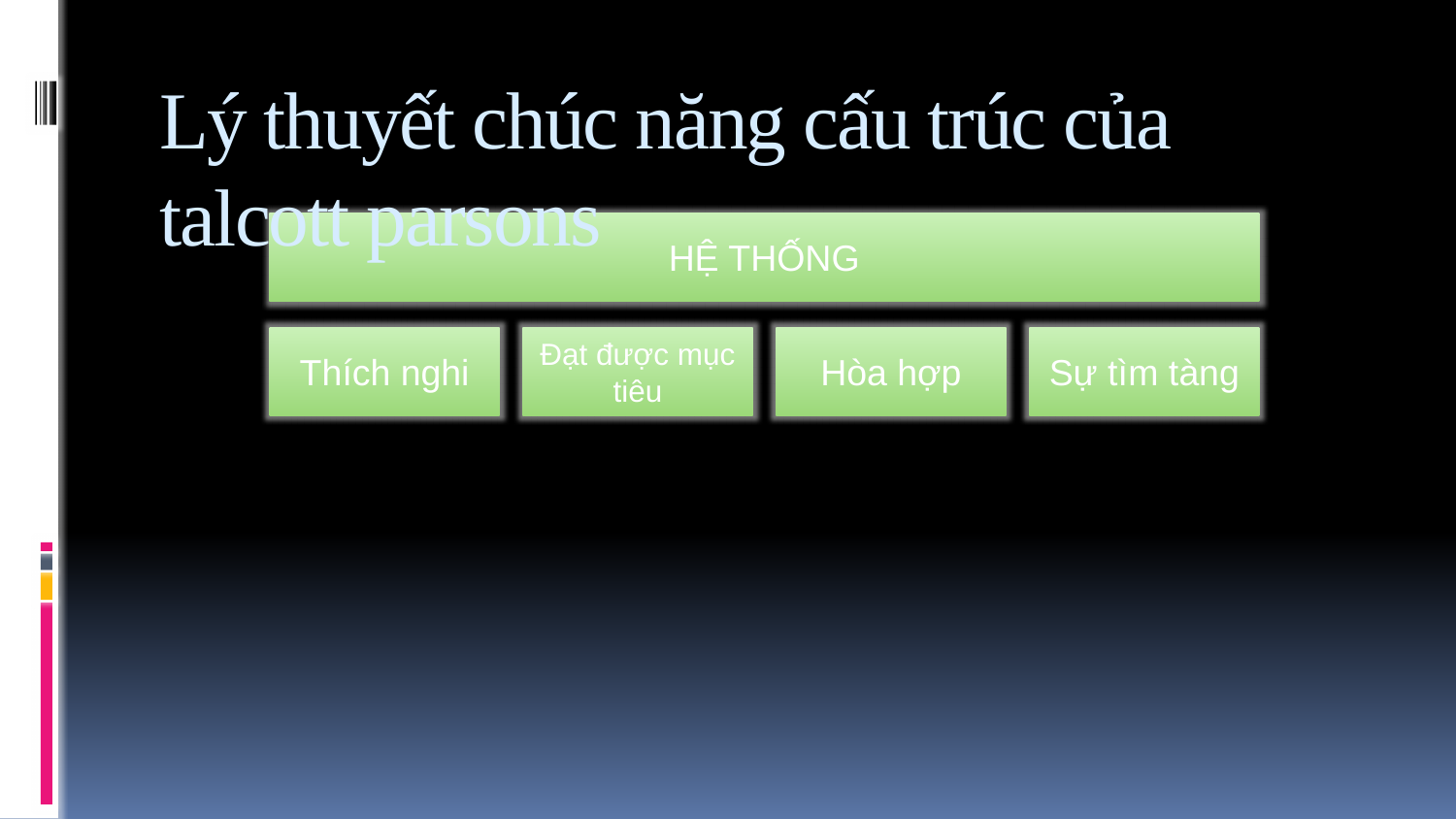

# Lý thuyết chúc năng cấu trúc của talcott parsons
HỆ THỐNG
Thích nghi
Đạt được mục tiêu
Sự tìm tàng
Hòa hợp